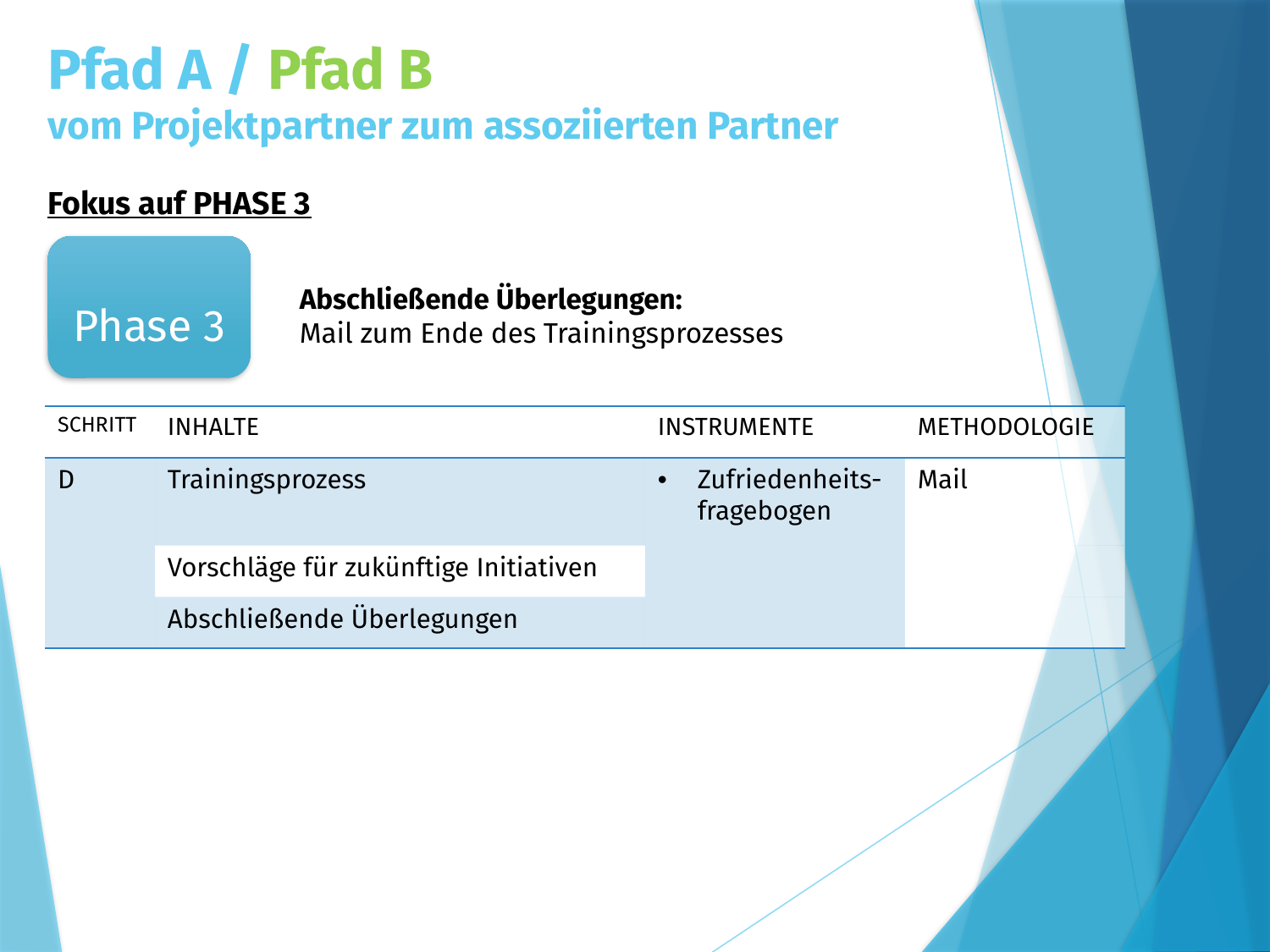

# Pfad A / Pfad B vom Projektpartner zum assoziierten Partner
Fokus auf PHASE 3

Phase 3
Abschließende Überlegungen:
Mail zum Ende des Trainingsprozesses
| SCHRITT | INHALTE | INSTRUMENTE | METHODOLOGIE |
| --- | --- | --- | --- |
| D | Trainingsprozess | Zufriedenheits-fragebogen | Mail |
|  | Vorschläge für zukünftige Initiativen |  |  |
|  | Abschließende Überlegungen |  |  |